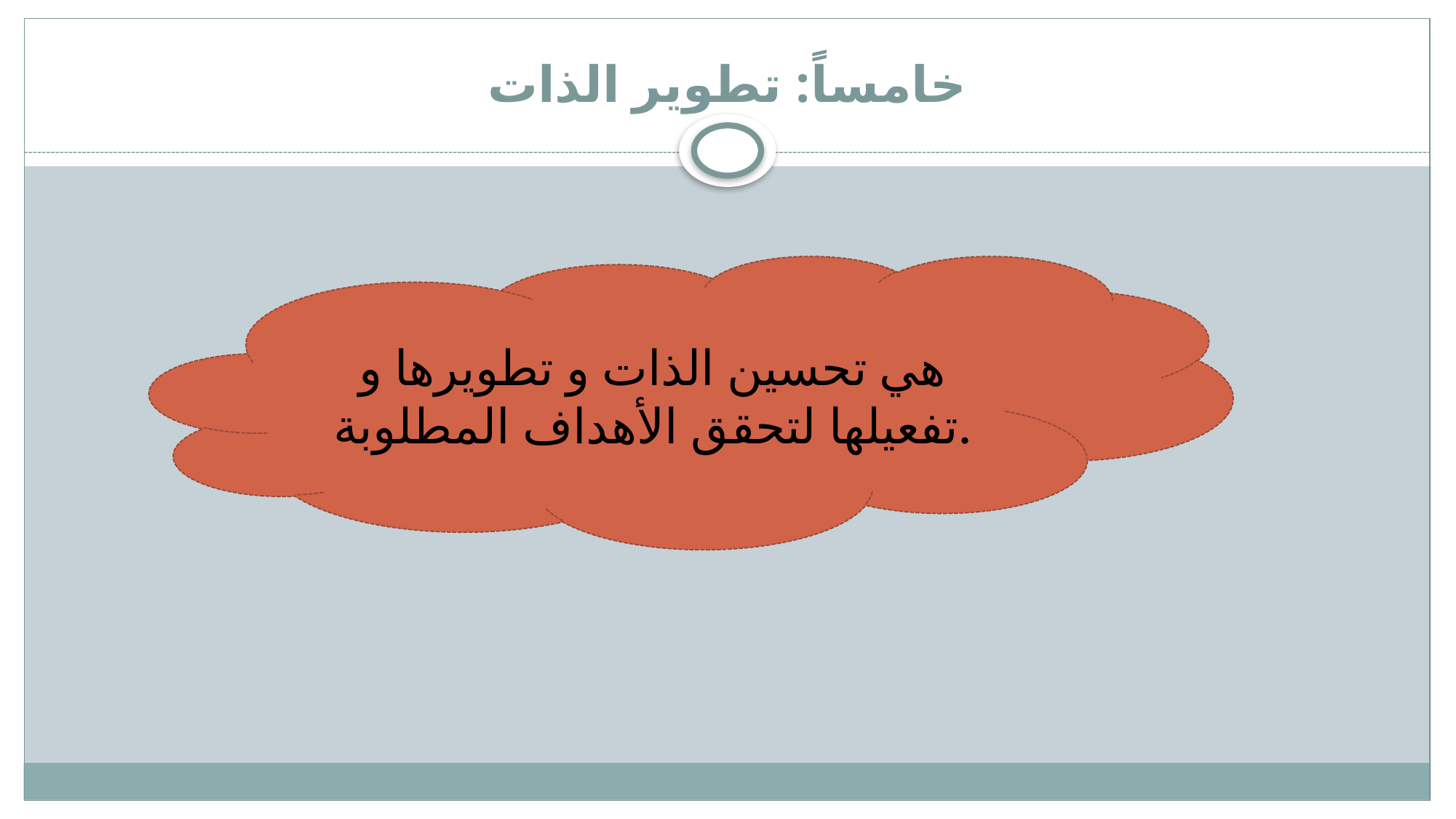

# خامساً: تطوير الذات
هي تحسين الذات و تطويرها و تفعيلها لتحقق الأهداف المطلوبة.